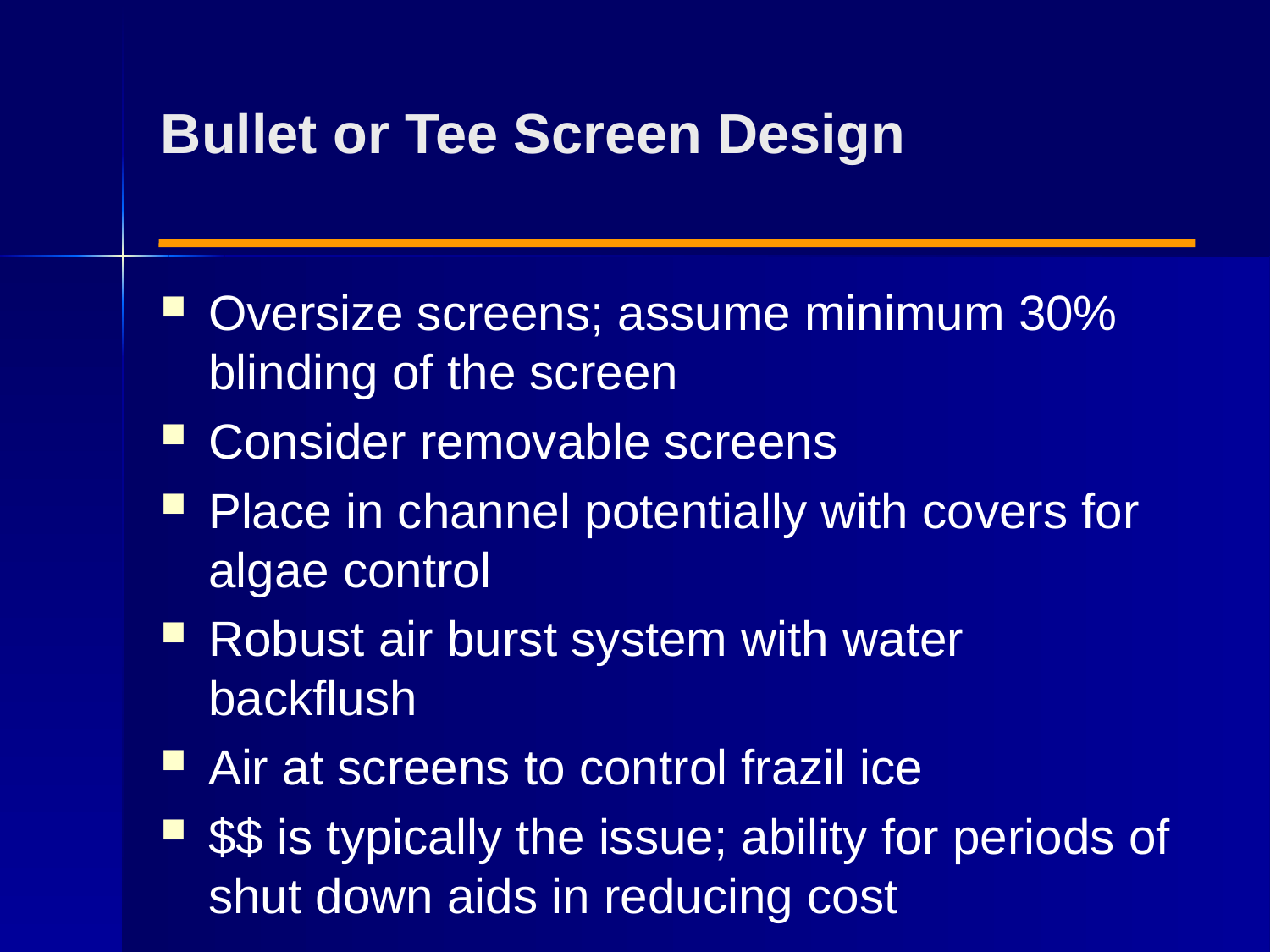

# Bullet or Tee Screen Design
Oversize screens; assume minimum 30% blinding of the screen
Consider removable screens
Place in channel potentially with covers for algae control
Robust air burst system with water backflush
Air at screens to control frazil ice
$$ is typically the issue; ability for periods of shut down aids in reducing cost